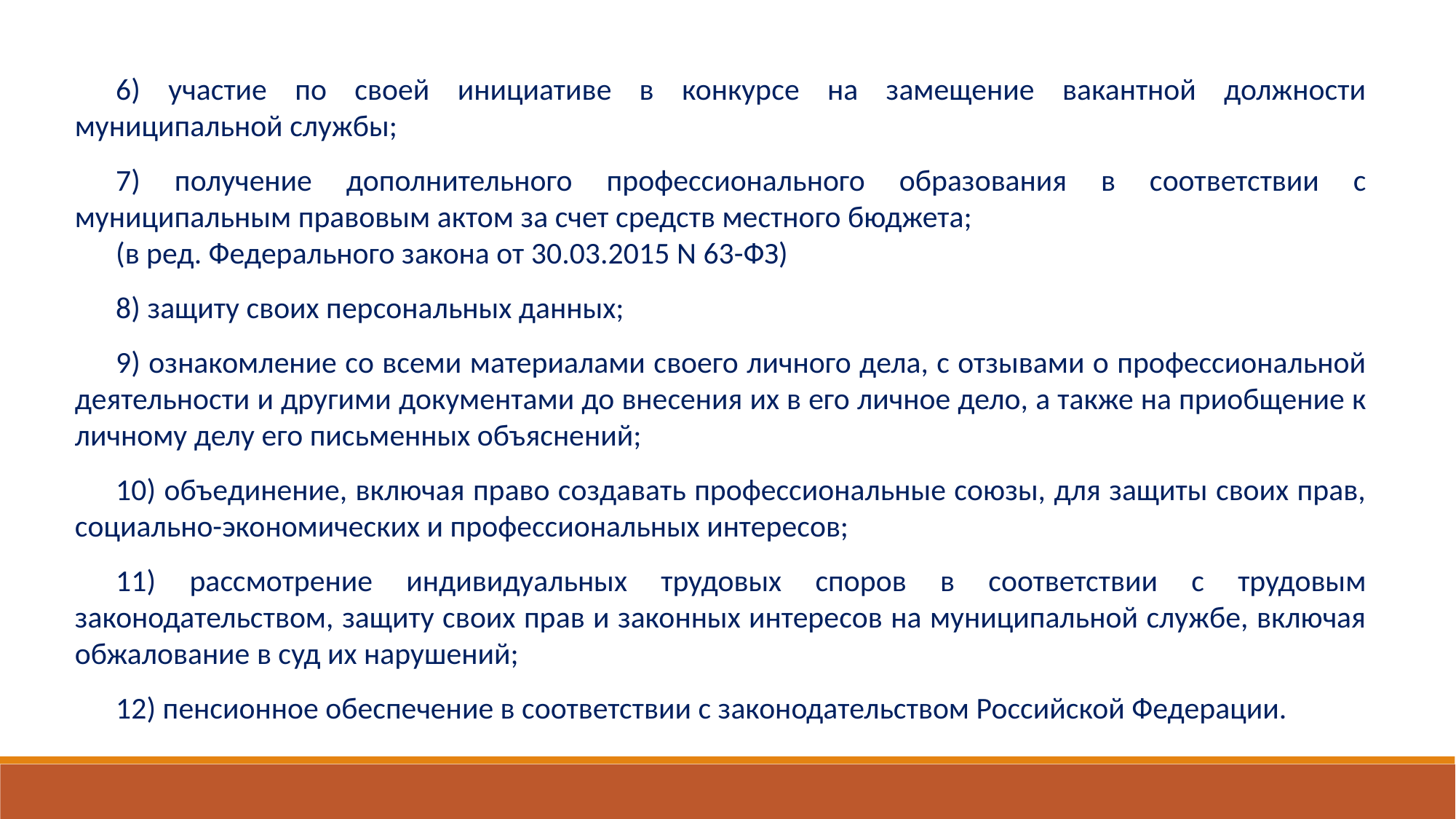

6) участие по своей инициативе в конкурсе на замещение вакантной должности муниципальной службы;
7) получение дополнительного профессионального образования в соответствии с муниципальным правовым актом за счет средств местного бюджета;
(в ред. Федерального закона от 30.03.2015 N 63-ФЗ)
8) защиту своих персональных данных;
9) ознакомление со всеми материалами своего личного дела, с отзывами о профессиональной деятельности и другими документами до внесения их в его личное дело, а также на приобщение к личному делу его письменных объяснений;
10) объединение, включая право создавать профессиональные союзы, для защиты своих прав, социально-экономических и профессиональных интересов;
11) рассмотрение индивидуальных трудовых споров в соответствии с трудовым законодательством, защиту своих прав и законных интересов на муниципальной службе, включая обжалование в суд их нарушений;
12) пенсионное обеспечение в соответствии с законодательством Российской Федерации.